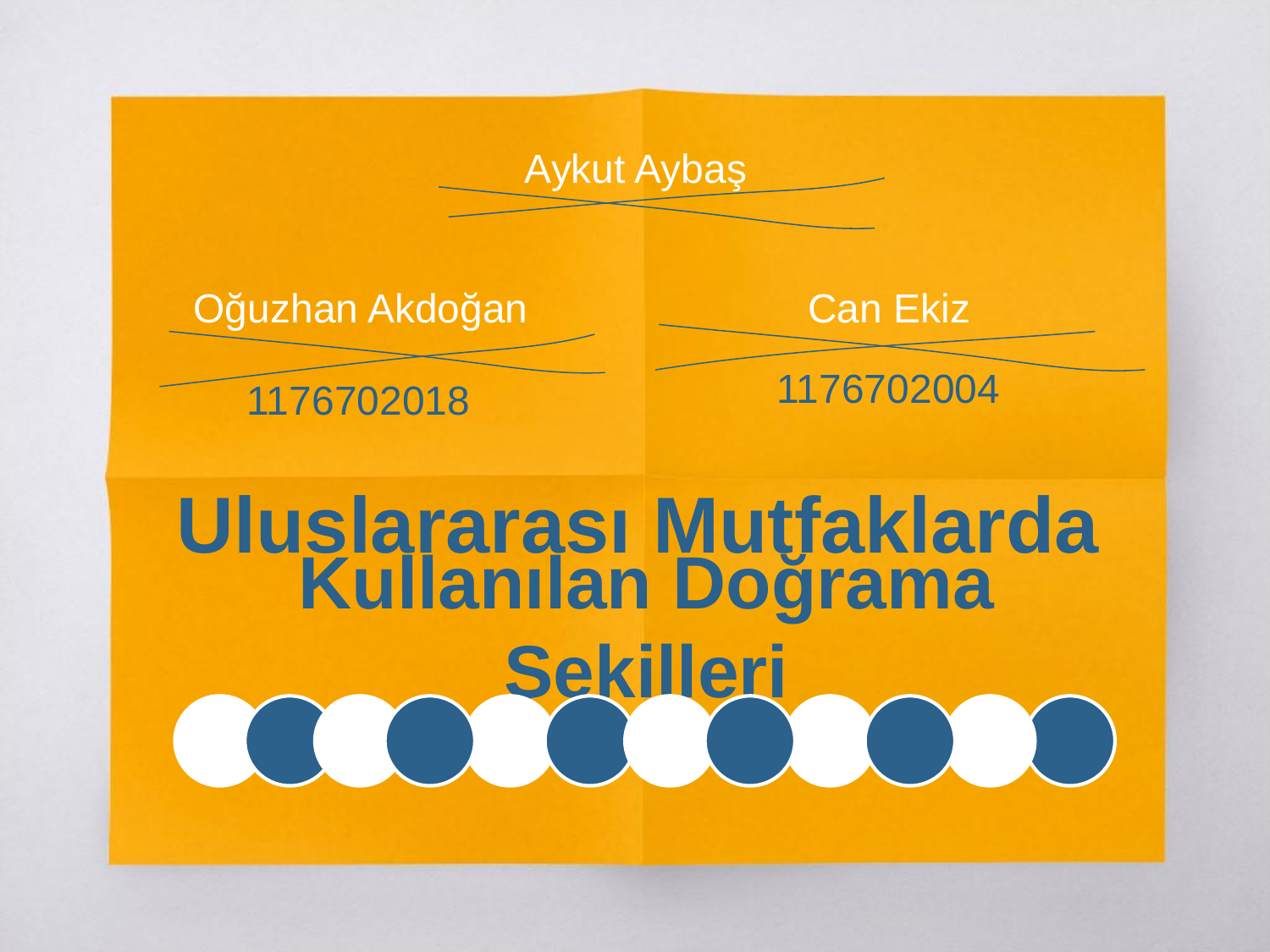

Aykut Aybaş

Oğuzhan Akdoğan
Can Ekiz

1176702004

1176702018
Uluslararası Mutfaklarda
# Kullanılan Doğrama Şekilleri